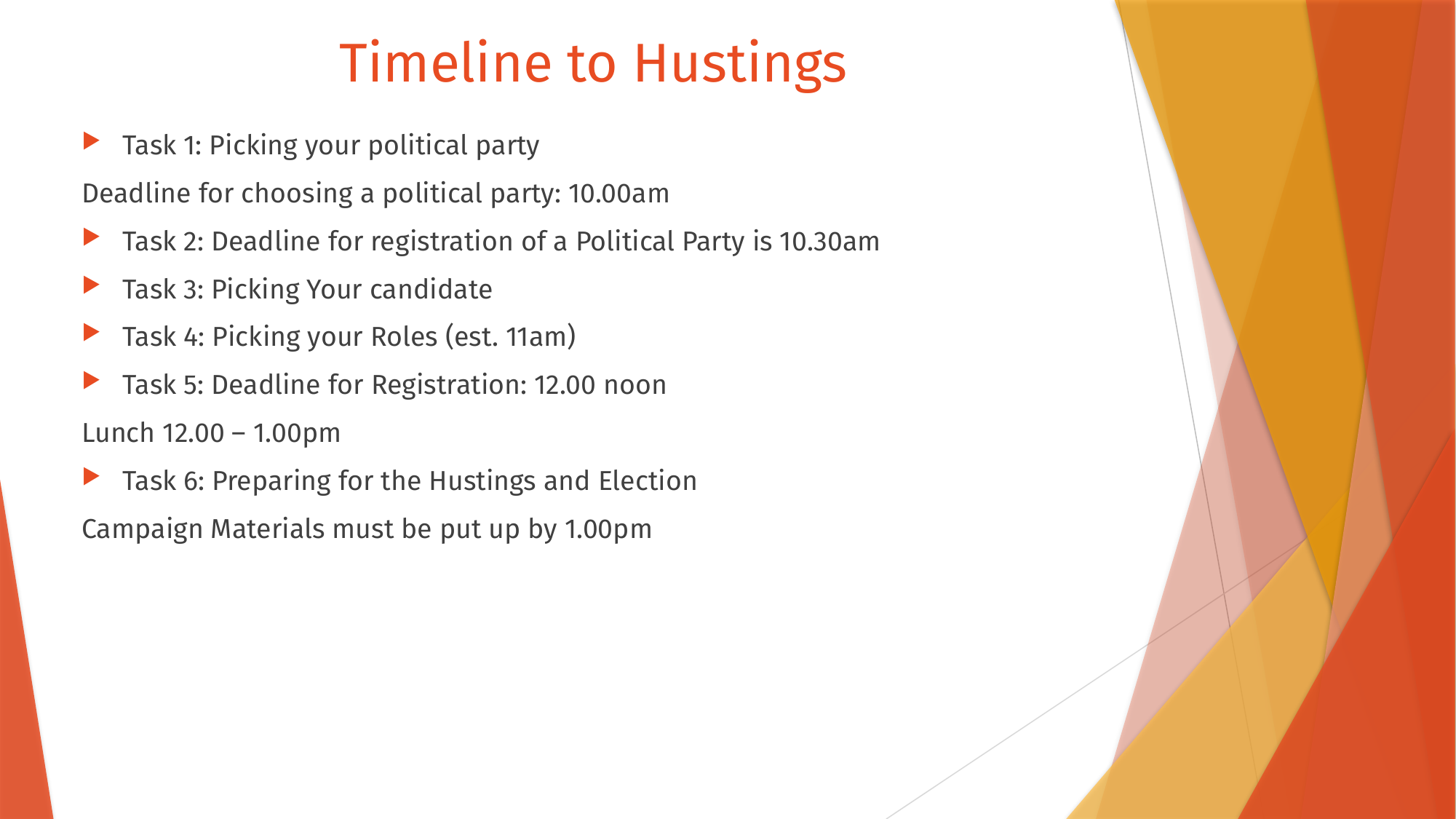

# Timeline to Hustings
Task 1: Picking your political party
Deadline for choosing a political party: 10.00am
Task 2: Deadline for registration of a Political Party is 10.30am
Task 3: Picking Your candidate
Task 4: Picking your Roles (est. 11am)
Task 5: Deadline for Registration: 12.00 noon
Lunch 12.00 – 1.00pm
Task 6: Preparing for the Hustings and Election
Campaign Materials must be put up by 1.00pm